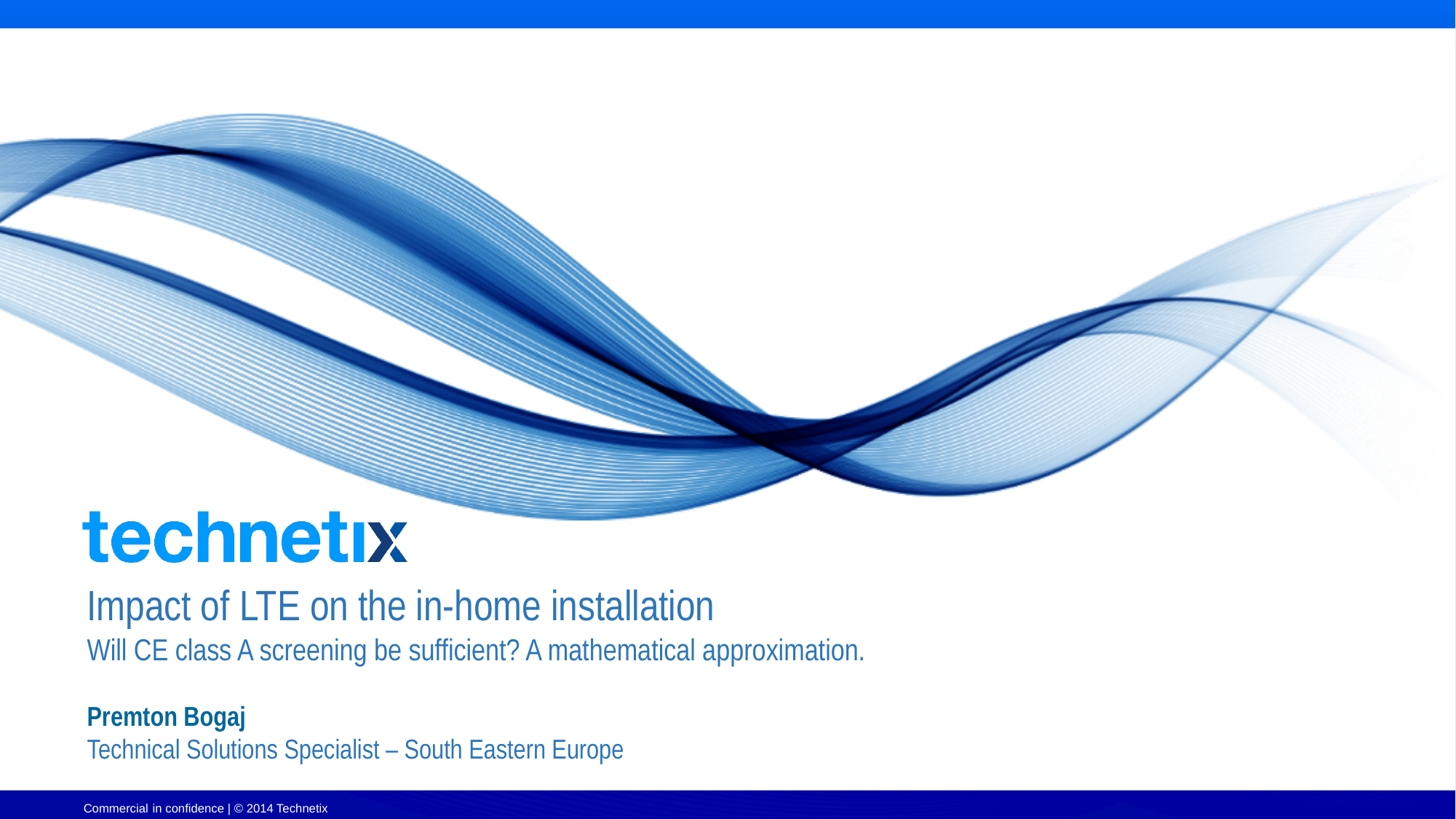

Impact of LTE on the in-home installation
Will CE class A screening be sufficient? A mathematical approximation.

Premton Bogaj

Technical Solutions Specialist – South Eastern Europe